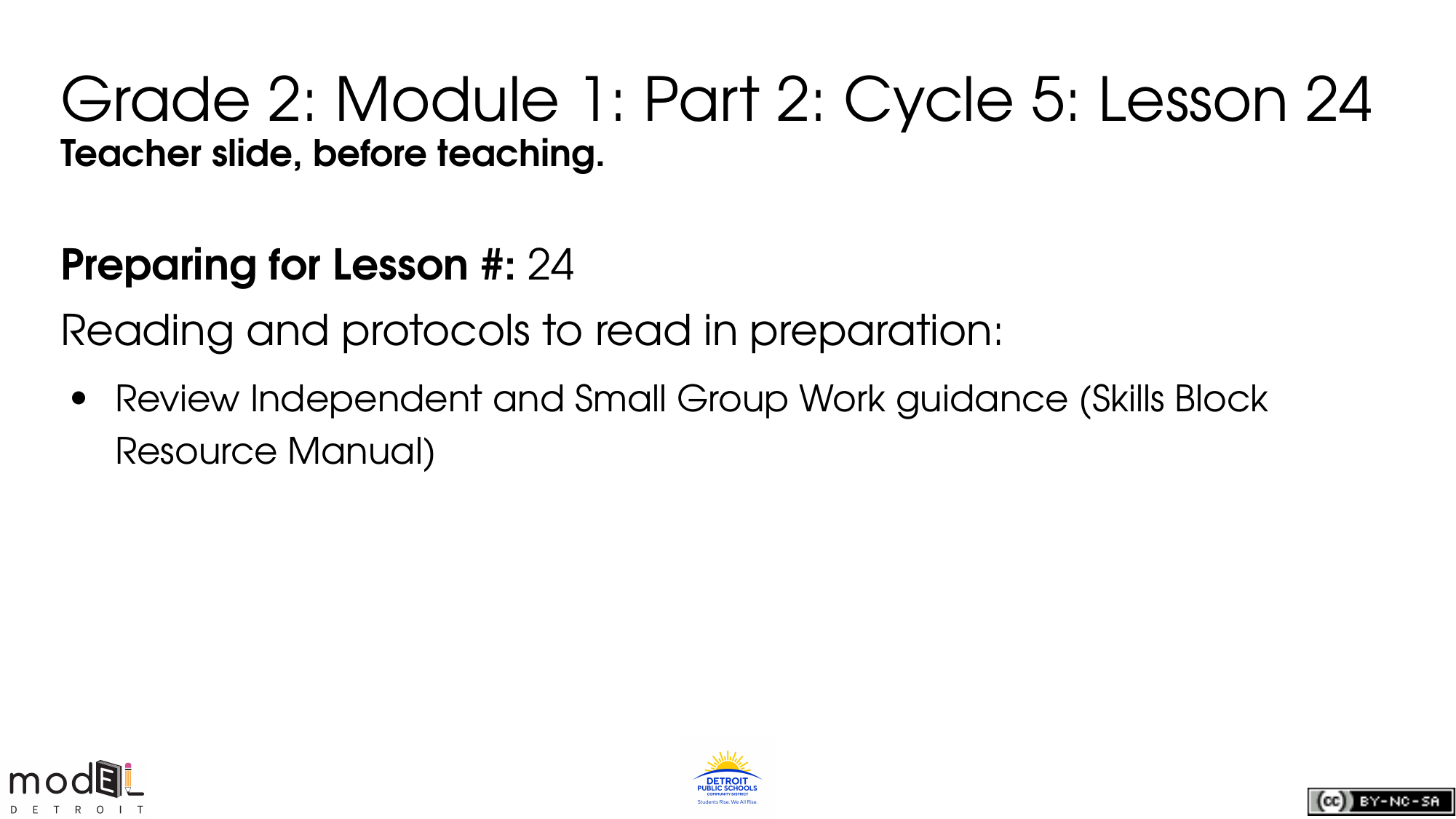

# Grade 2: Module 1: Part 2: Cycle 5: Lesson 24
Teacher slide, before teaching.
Preparing for Lesson #: 24
Reading and protocols to read in preparation:
Review Independent and Small Group Work guidance (Skills Block Resource Manual)